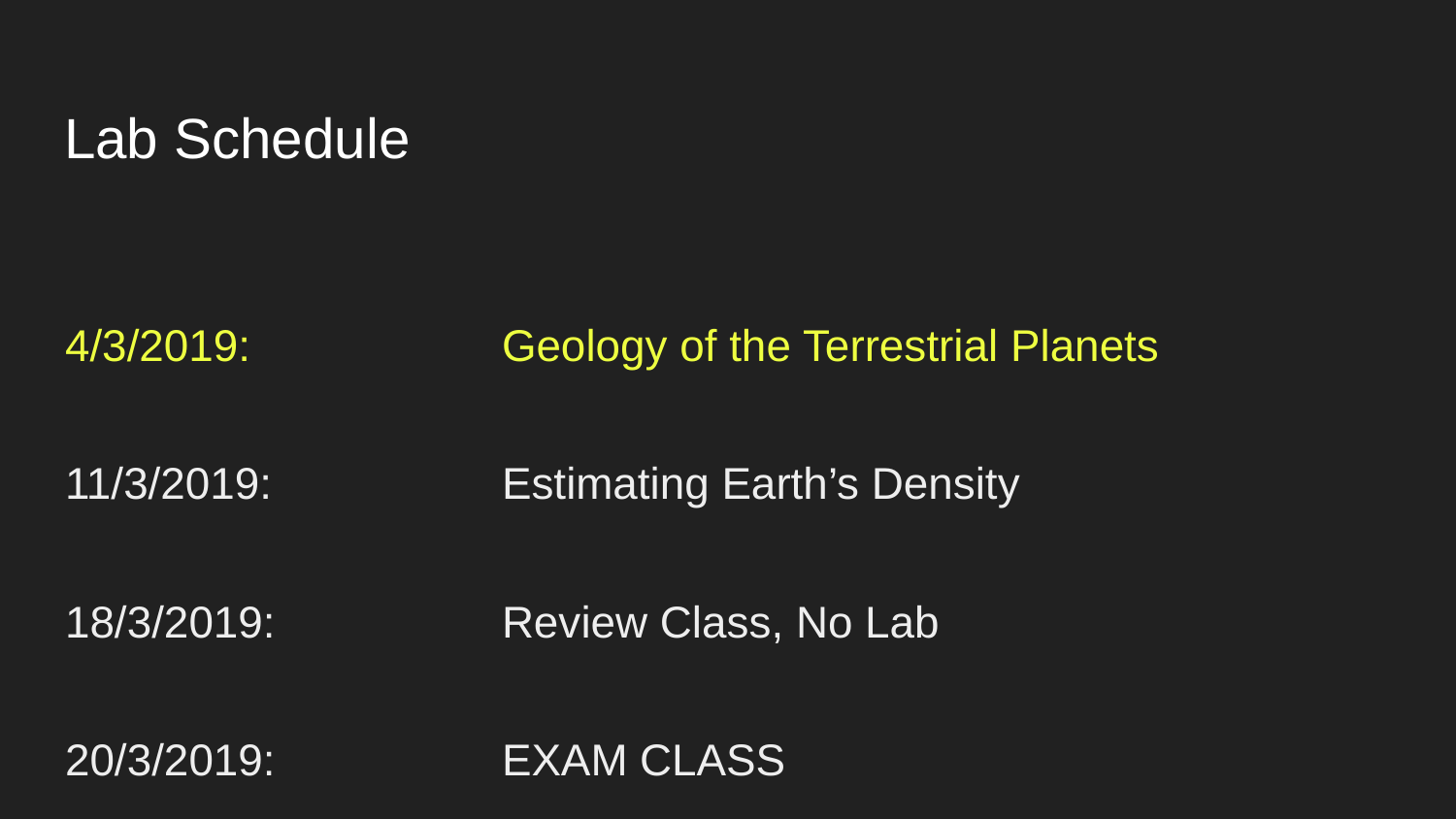

Lab Schedule
4/3/2019:		Geology of the Terrestrial Planets
11/3/2019:		Estimating Earth’s Density
18/3/2019:		Review Class, No Lab
20/3/2019:		EXAM CLASS